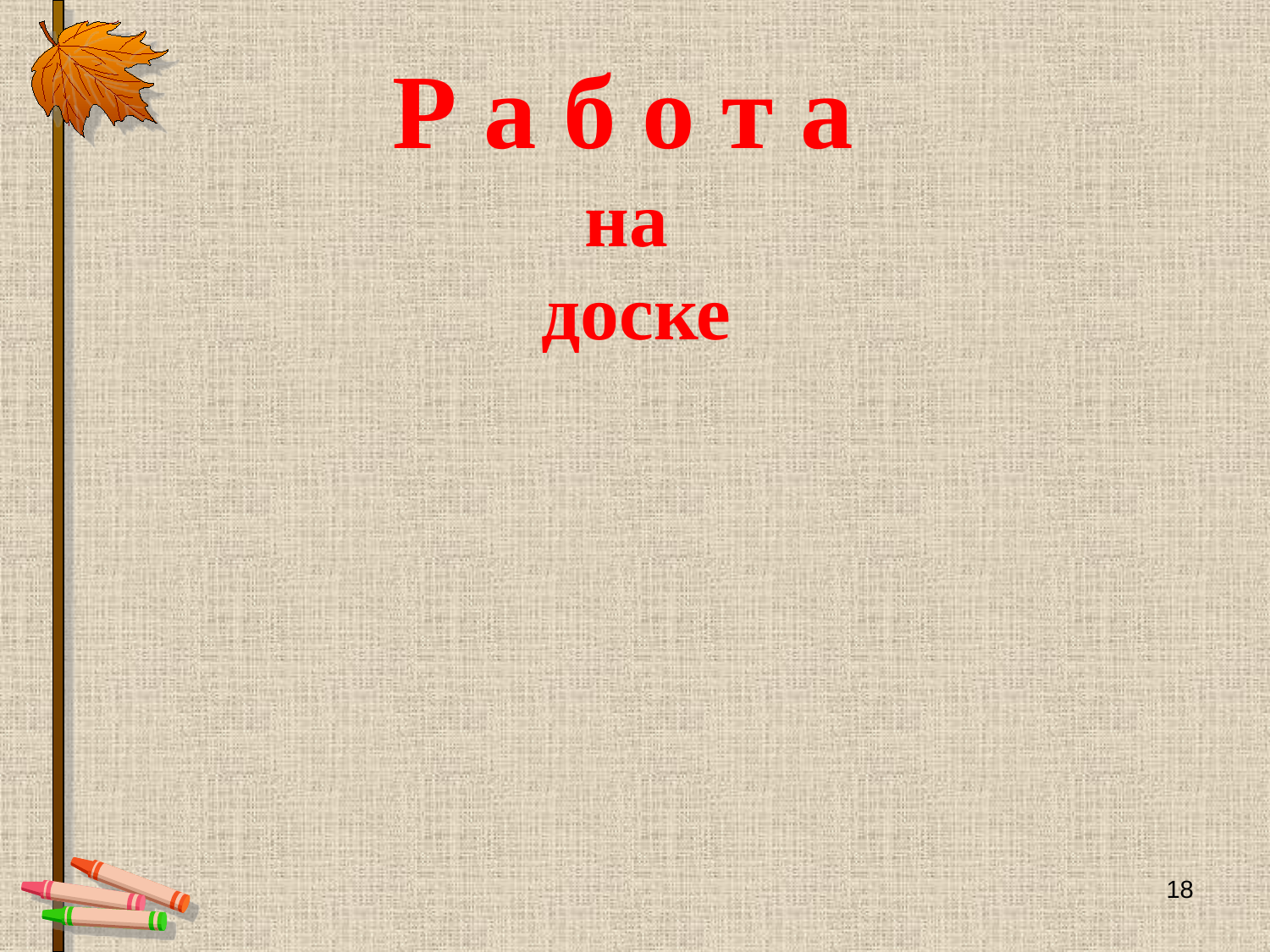

# Р а б о т а на доске
18